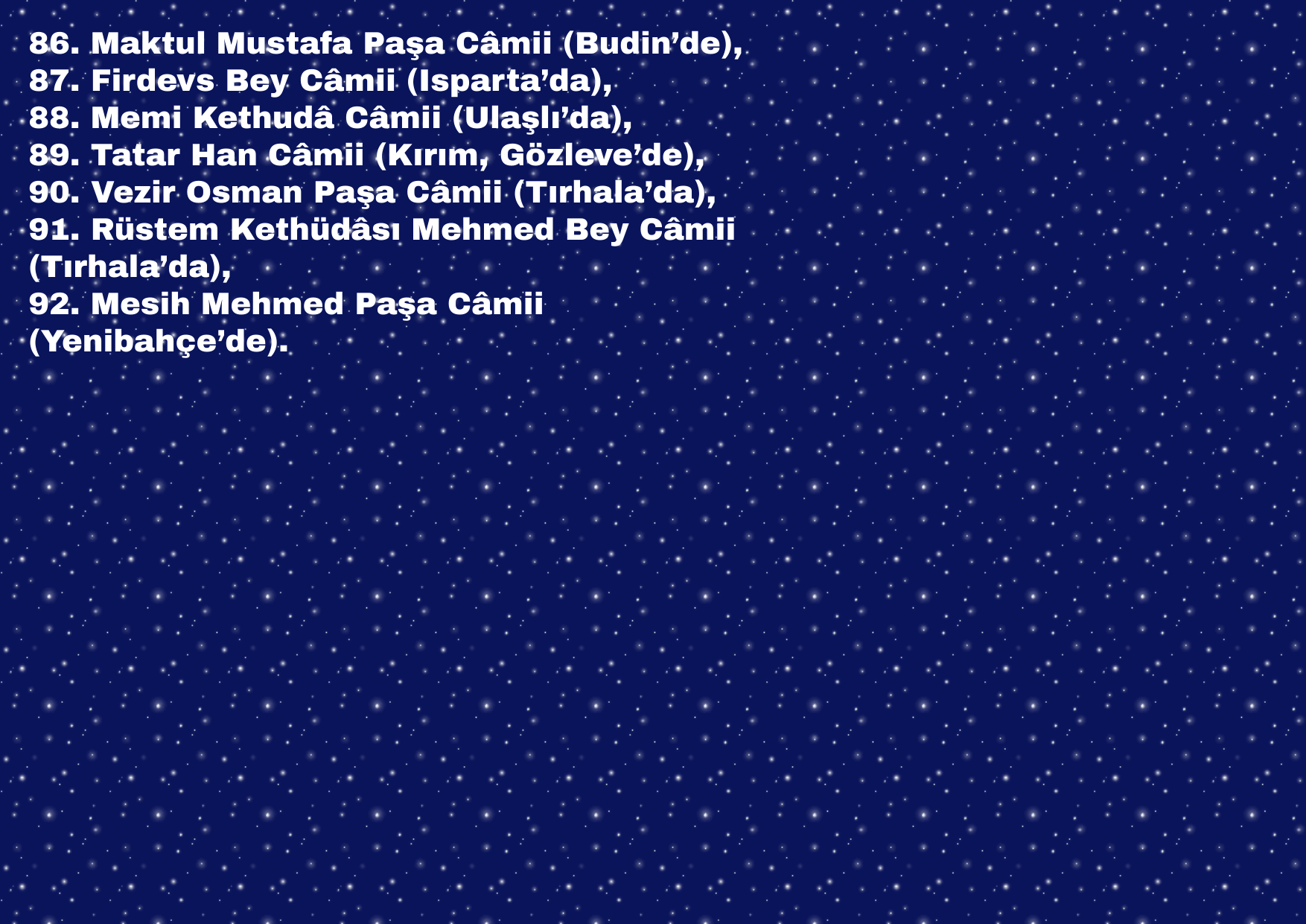

86. Maktul Mustafa Paşa Câmii (Budin’de), 
87. Firdevs Bey Câmii (Isparta’da), 
88. Memi Kethudâ Câmii (Ulaşlı’da), 
89. Tatar Han Câmii (Kırım, Gözleve’de), 
90. Vezir Osman Paşa Câmii (Tırhala’da), 
91. Rüstem Kethüdâsı Mehmed Bey Câmii (Tırhala’da), 
92. Mesih Mehmed Paşa Câmii (Yenibahçe’de).